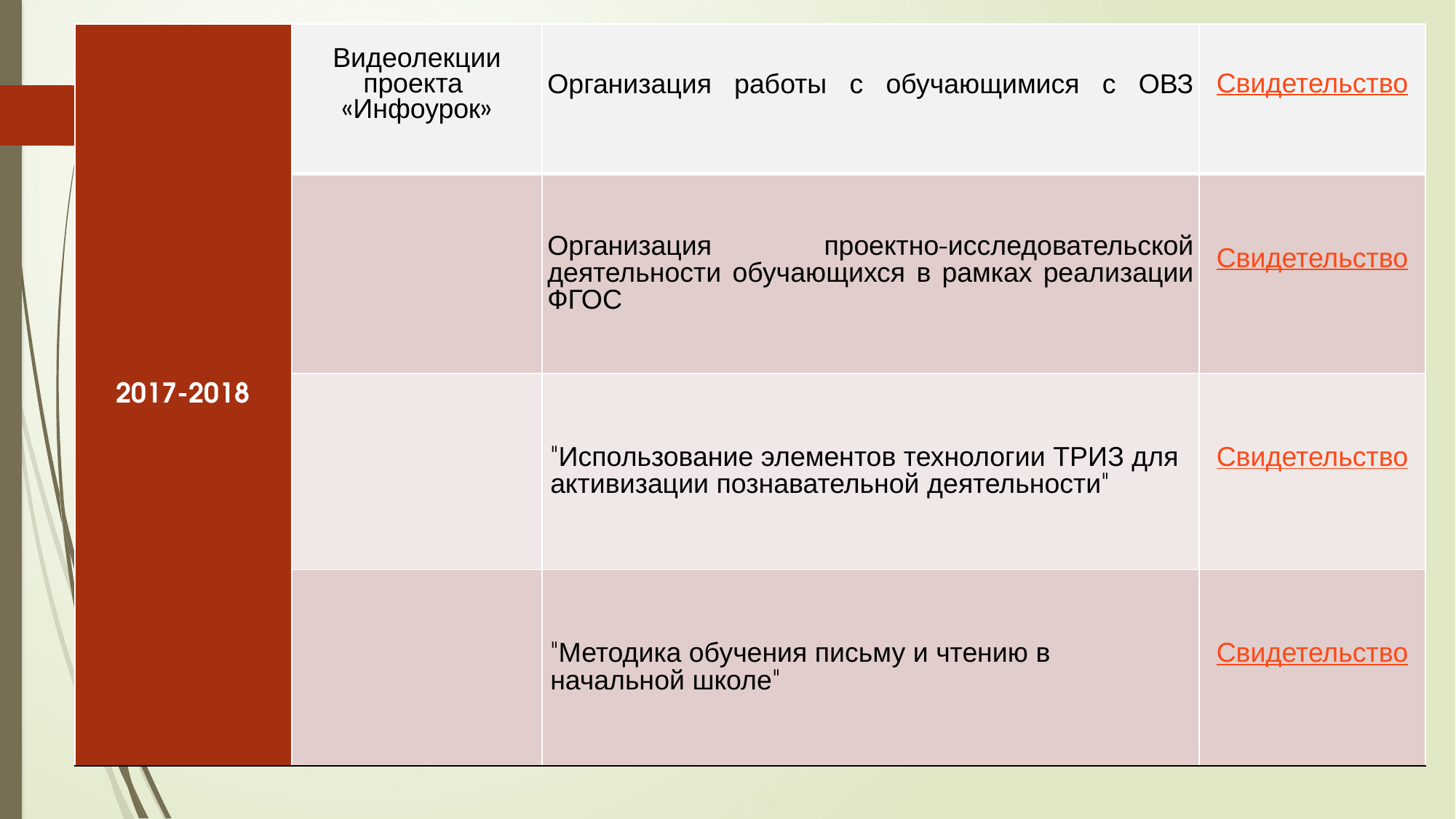

| 2017-2018 | Видеолекции проекта «Инфоурок» | Организация работы с обучающимися с ОВЗ | Свидетельство |
| --- | --- | --- | --- |
|  |  | Организация проектно-исследовательской деятельности обучающихся в рамках реализации ФГОС | Свидетельство |
|  |  | "Использование элементов технологии ТРИЗ для активизации познавательной деятельности" | Свидетельство |
|  |  | "Методика обучения письму и чтению в начальной школе" | Свидетельство |